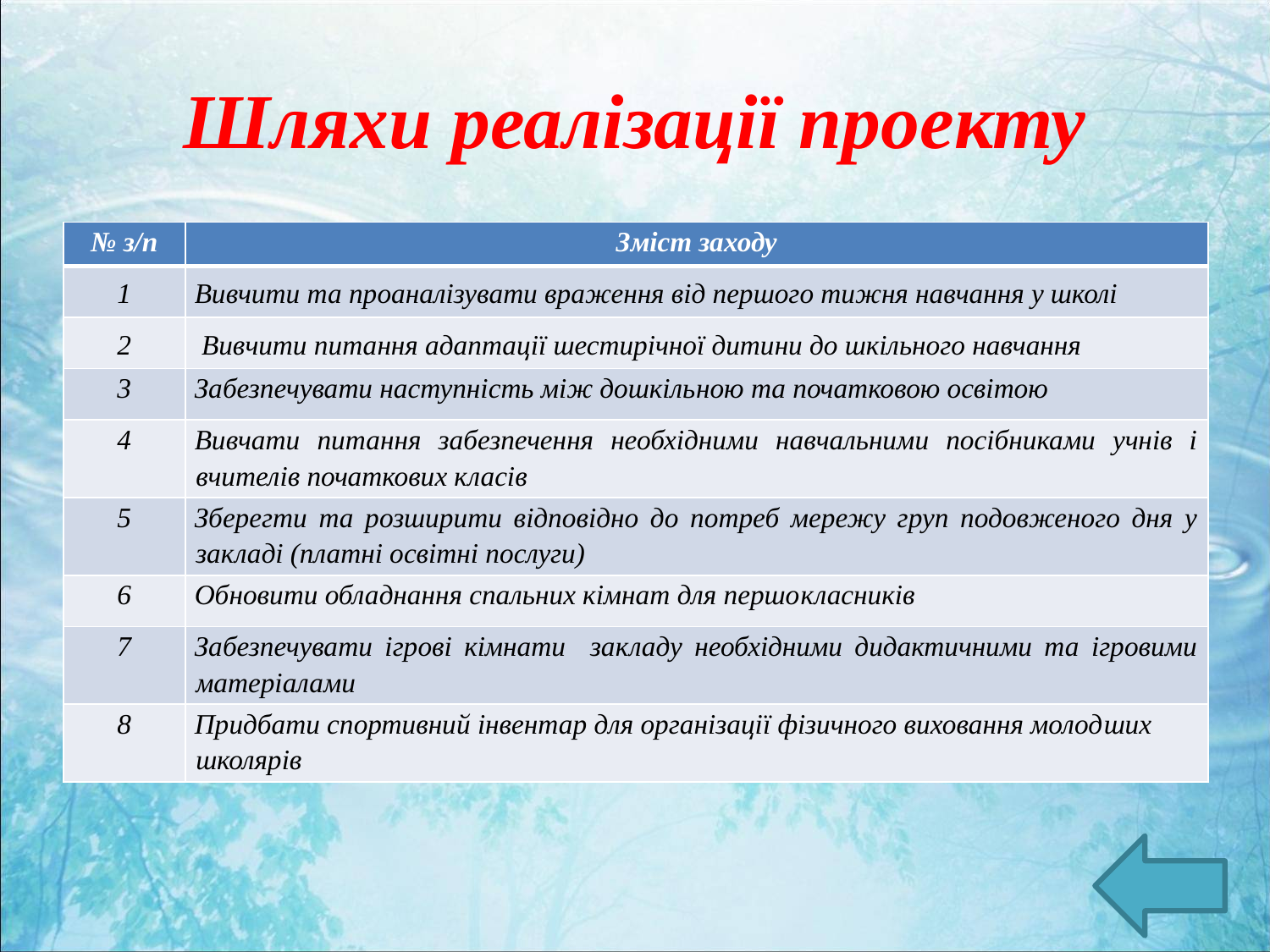

# Шляхи реалізації проекту
| № з/п | Зміст заходу |
| --- | --- |
| 1 | Вивчити та проаналізувати враження від першого тижня навчання у школі |
| 2 | Вивчити питання адаптації шестирічної дитини до шкільного навчання |
| 3 | Забезпе­чувати наступність між дошкіль­ною та початковою освітою |
| 4 | Вивчати питання забезпечення необхідними навчальними посібниками учнів і вчителів початкових класів |
| 5 | Зберегти та розширити відповідно до потреб мережу груп подовженого дня у закладі (платні освітні послуги) |
| 6 | Обновити обладнання спальних кімнат для першо­класників |
| 7 | Забезпечувати ігрові кімнати закладу необхідними дидактичними та ігровими матеріалами |
| 8 | Придбати спортивний інвентар для організації фізичного виховання молод­ших школярів |